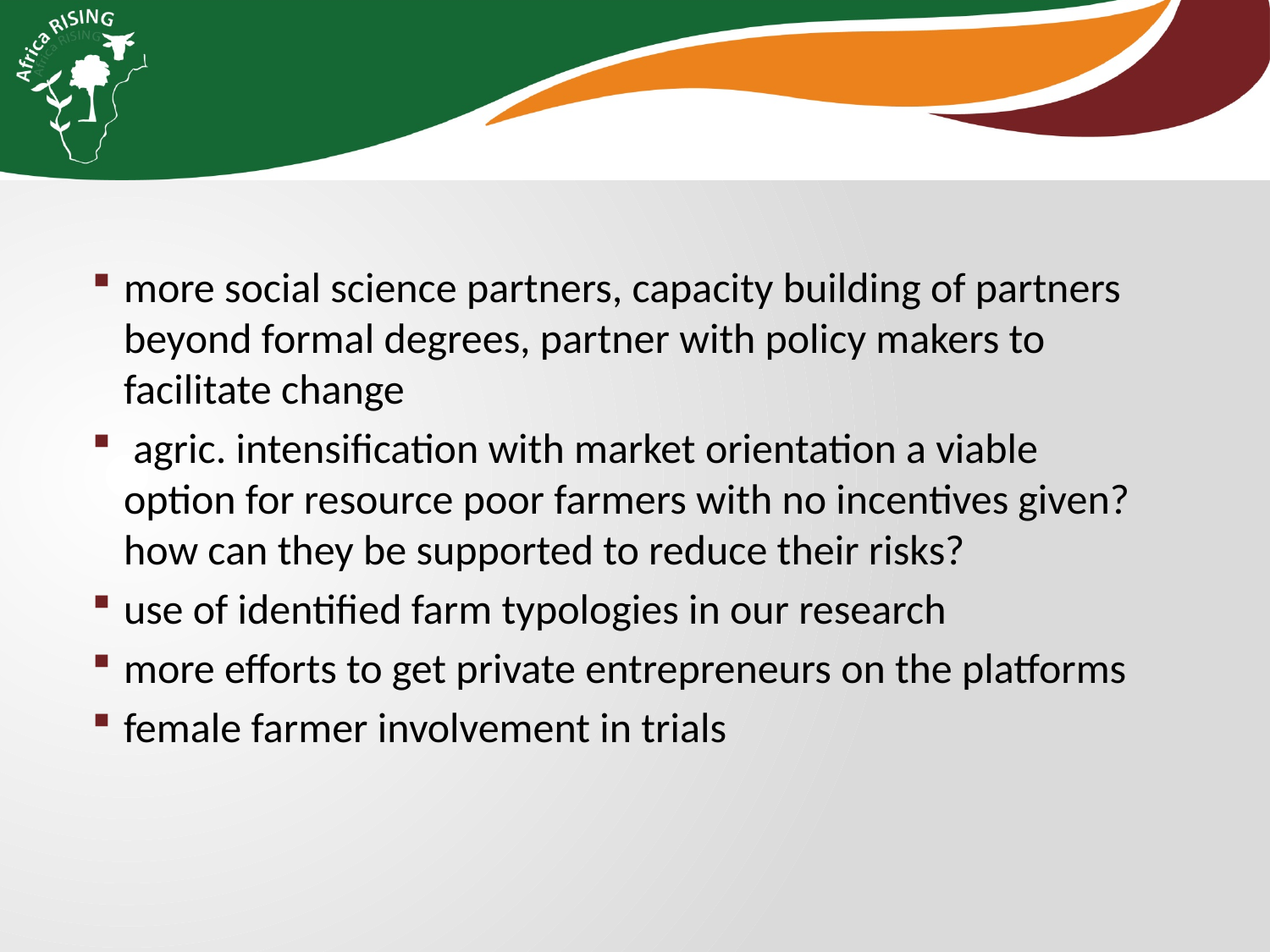

more social science partners, capacity building of partners beyond formal degrees, partner with policy makers to facilitate change
 agric. intensification with market orientation a viable option for resource poor farmers with no incentives given?
how can they be supported to reduce their risks?
use of identified farm typologies in our research
more efforts to get private entrepreneurs on the platforms
female farmer involvement in trials